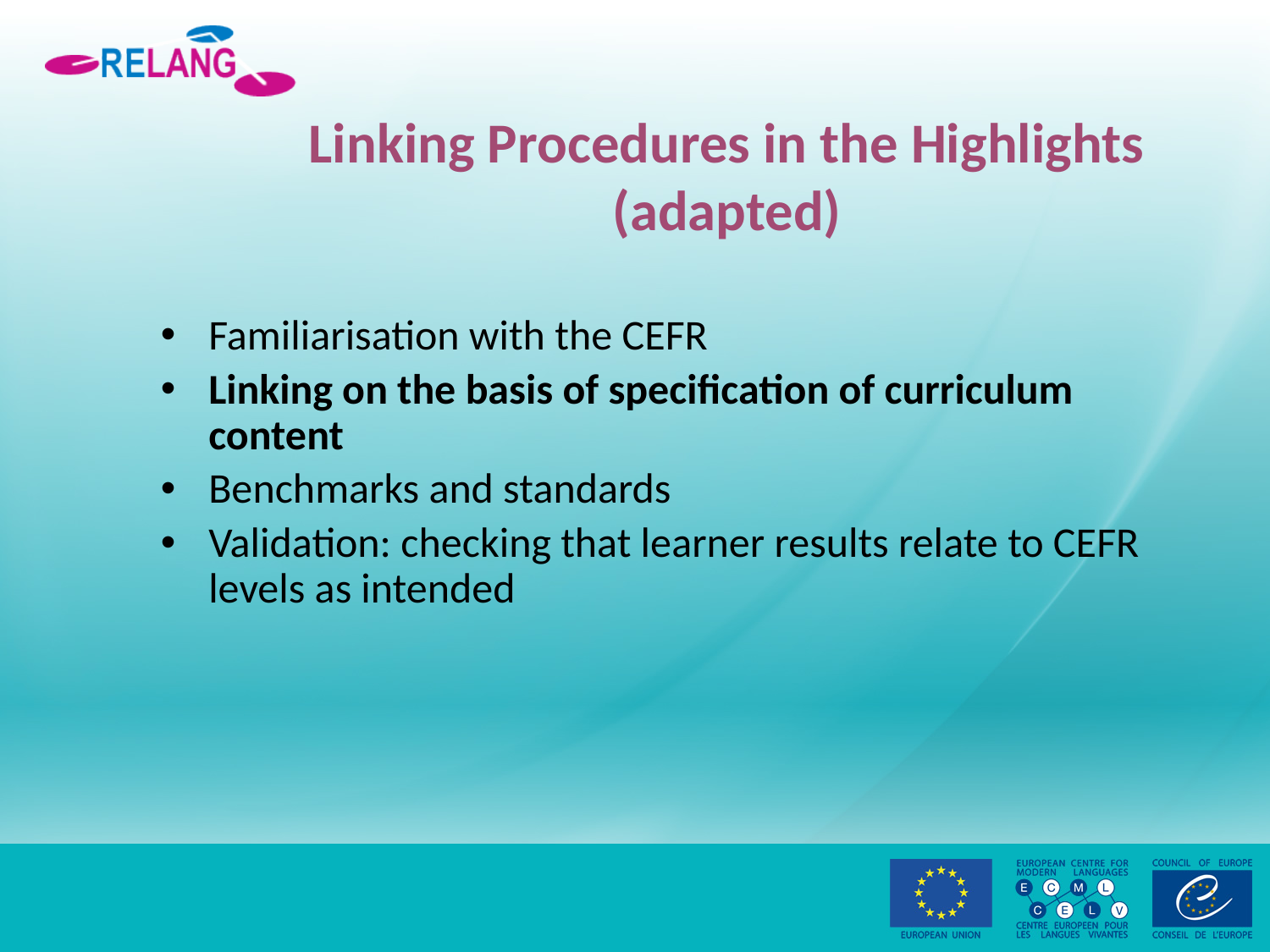

# Linking Procedures in the Highlights (adapted)
Familiarisation with the CEFR
Linking on the basis of specification of curriculum  content
Benchmarks and standards
Validation: checking that learner results relate to CEFR levels as intended